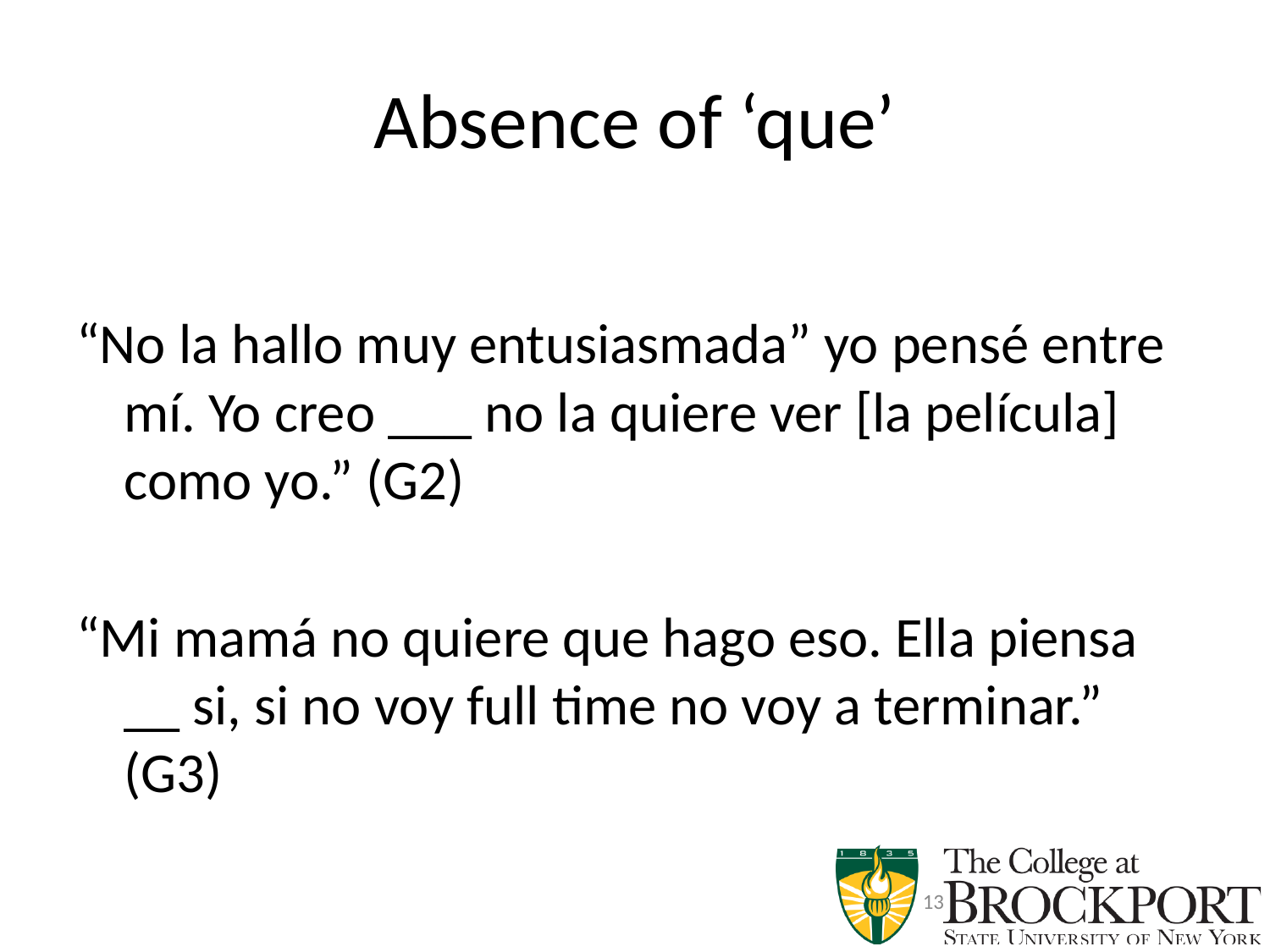

# Absence of ‘que’

“No la hallo muy entusiasmada” yo pensé entre mí. Yo creo ___ no la quiere ver [la película] como yo.” (G2)

“Mi mamá no quiere que hago eso. Ella piensa __ si, si no voy full time no voy a terminar.” (G3)
13